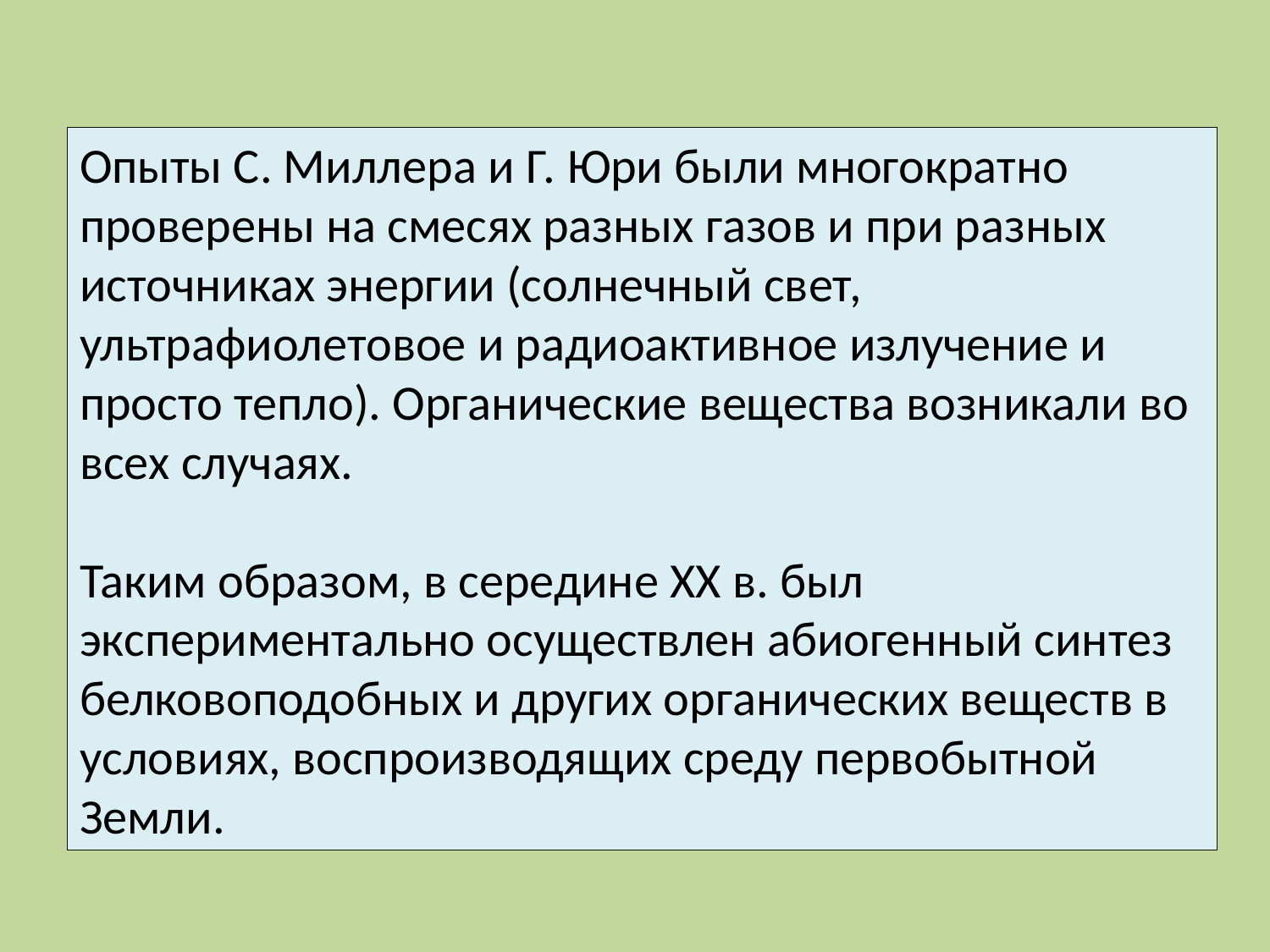

Опыты С. Миллера и Г. Юри были многократно проверены на смесях разных газов и при разных источниках энергии (солнечный свет, ультрафиолетовое и радиоактивное излучение и просто тепло). Органические вещества возникали во всех случаях.

Таким образом, в середине XX в. был экспериментально осуществлен абиогенный синтез белковоподобных и других органических веществ в условиях, воспроизводящих среду первобытной Земли.